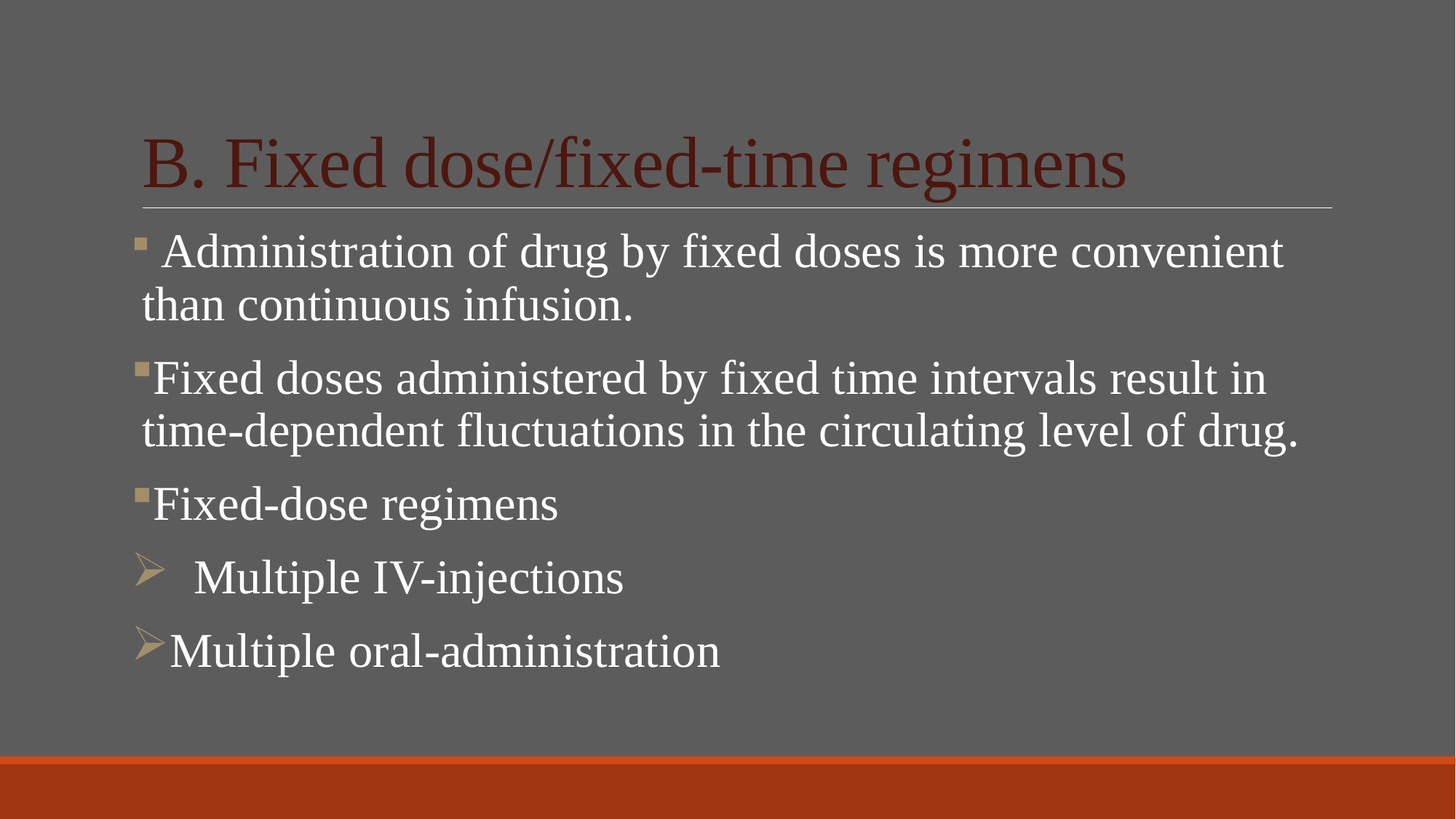

# B. Fixed dose/fixed-time regimens
 Administration of drug by fixed doses is more convenient than continuous infusion.
Fixed doses administered by fixed time intervals result in time-dependent fluctuations in the circulating level of drug.
Fixed-dose regimens
  Multiple IV-injections
Multiple oral-administration